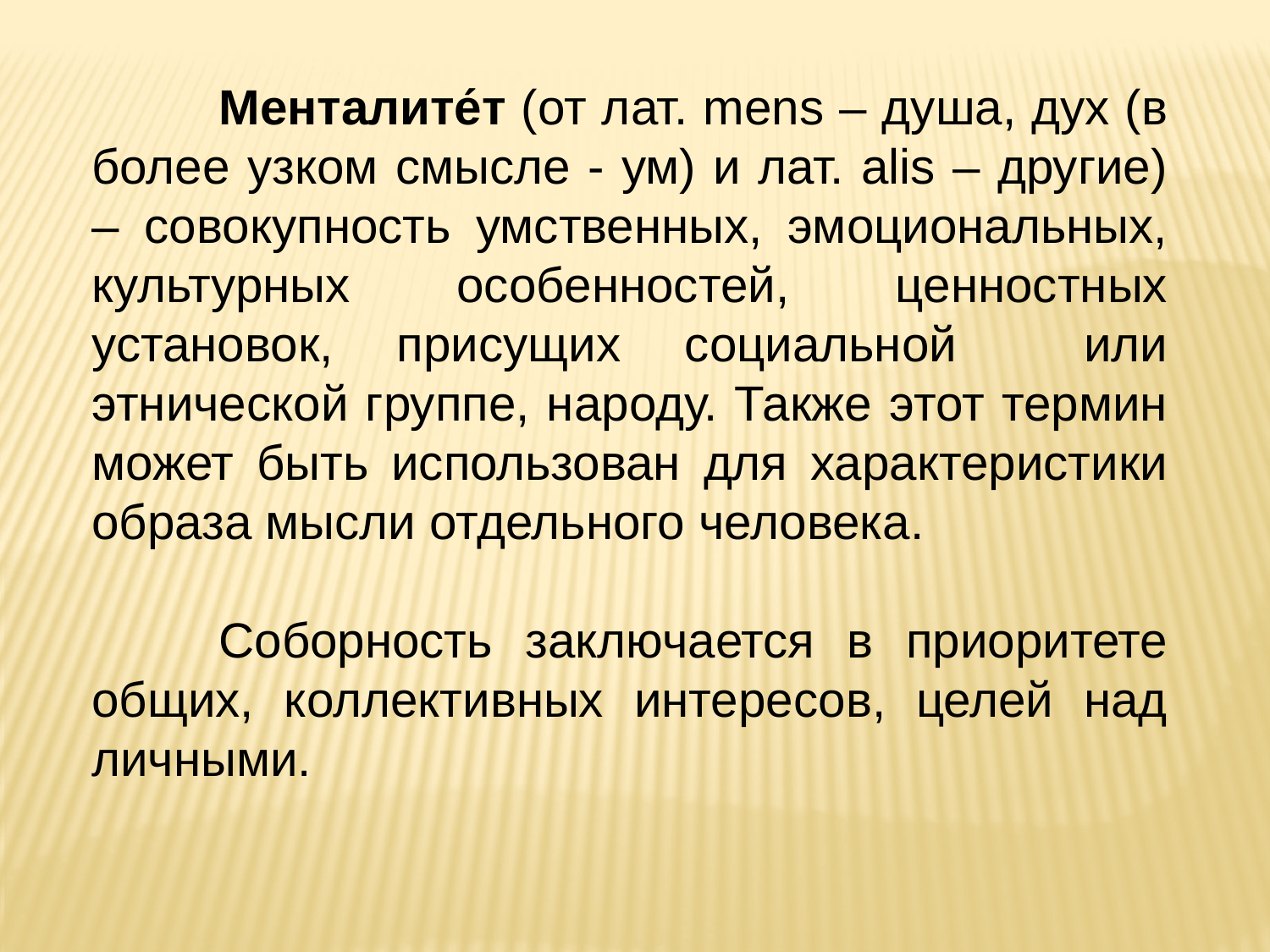

Менталите́т (от лат. mens – душа, дух (в более узком смысле - ум) и лат. аlis – другие) – совокупность умственных, эмоциональных, культурных особенностей, ценностных установок, присущих социальной  или этнической группе, народу. Также этот термин может быть использован для характеристики образа мысли отдельного человека.

	Соборность заключается в приоритете общих, коллективных интересов, целей над личными.